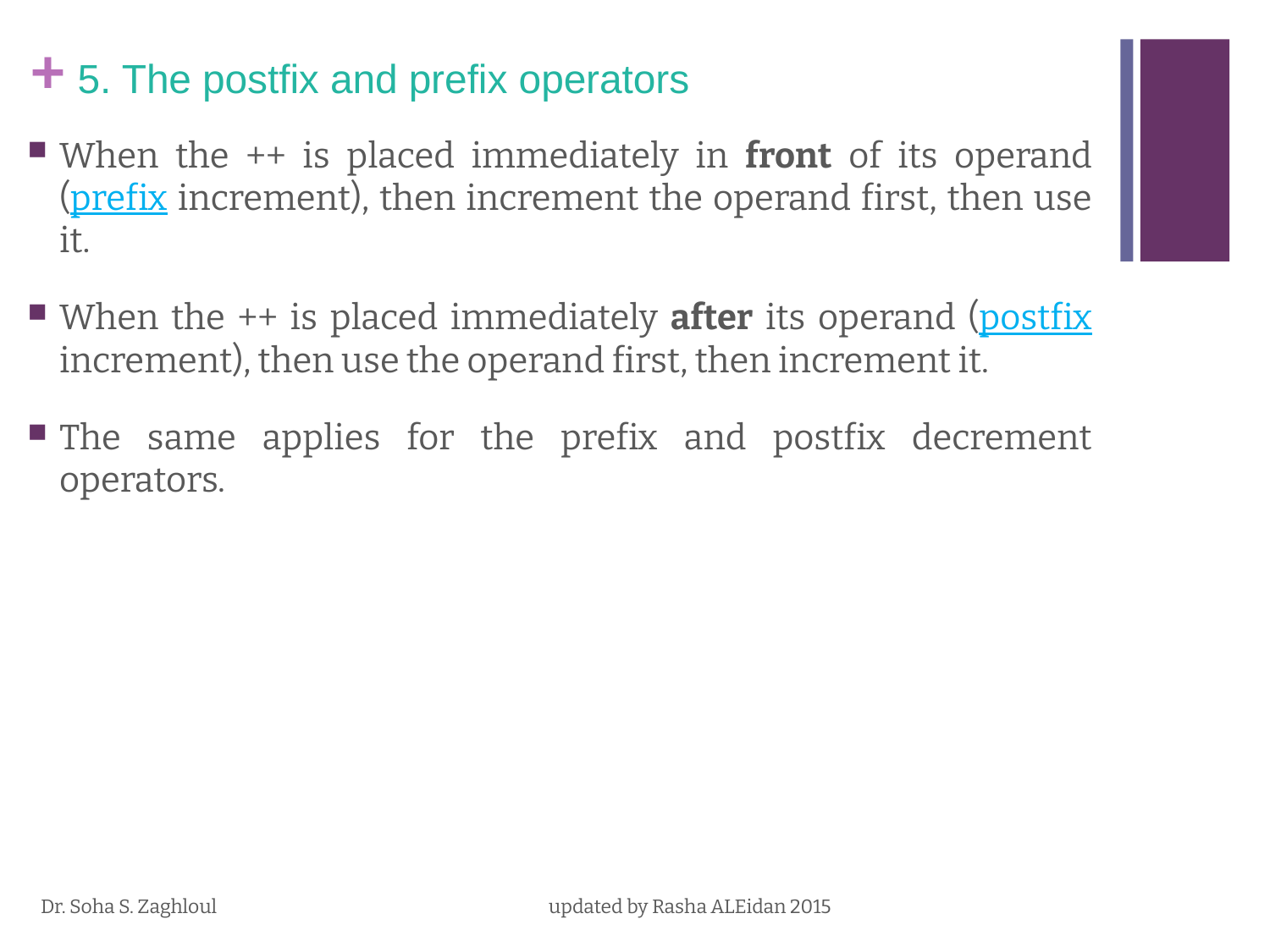

# 5. The postfix and prefix operators
When the ++ is placed immediately in front of its operand (prefix increment), then increment the operand first, then use it.
When the ++ is placed immediately after its operand (postfix increment), then use the operand first, then increment it.
The same applies for the prefix and postfix decrement operators.
Dr. Soha S. Zaghloul			updated by Rasha ALEidan 2015